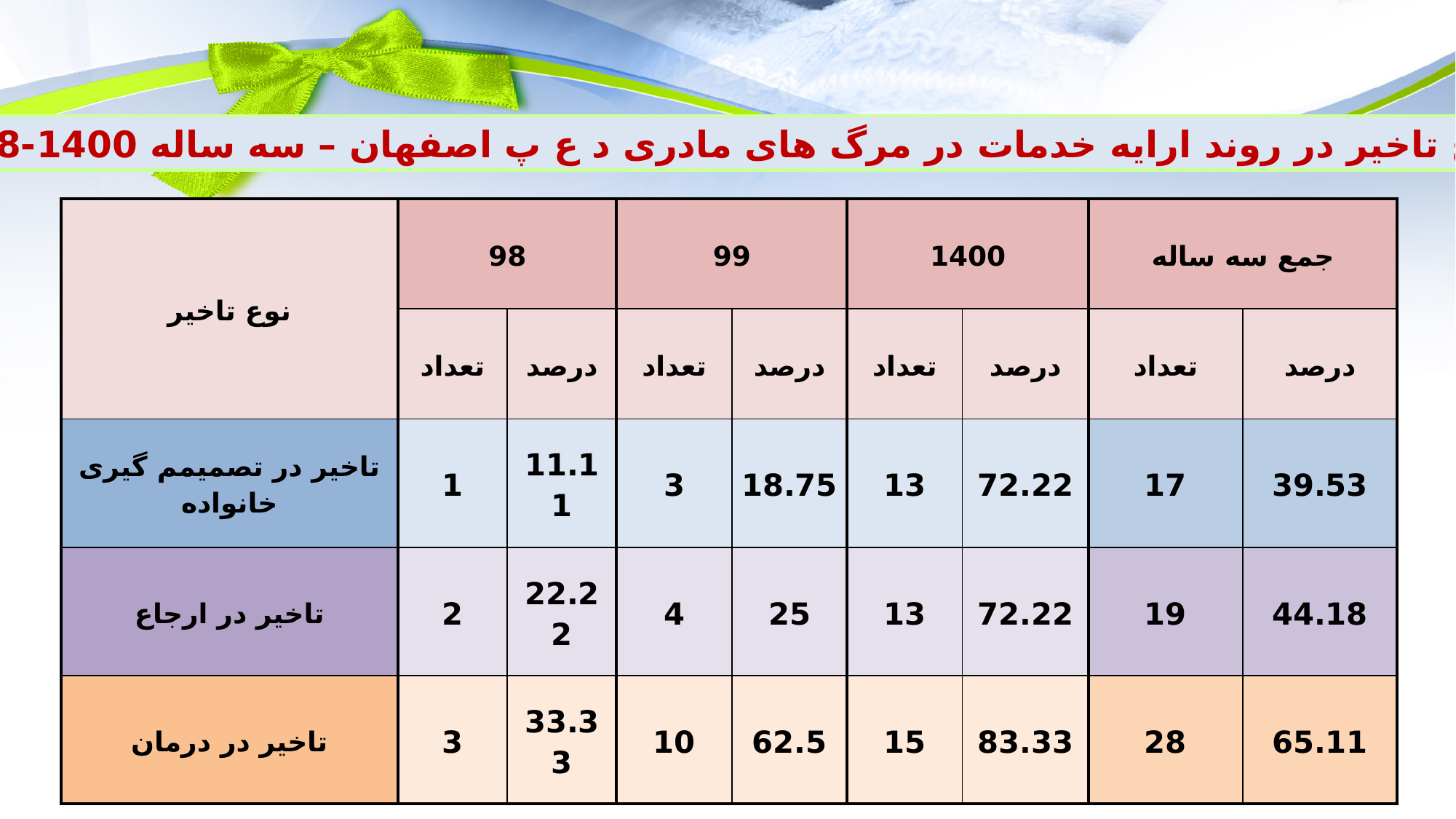

انواع تاخیر در روند ارایه خدمات در مرگ های مادری د ع پ اصفهان – سه ساله 1400-1398
| نوع تاخیر | 98 |  | 99 |  | 1400 |  | جمع سه ساله |  |
| --- | --- | --- | --- | --- | --- | --- | --- | --- |
|  | تعداد | درصد | تعداد | درصد | تعداد | درصد | تعداد | درصد |
| تاخیر در تصمیمم گیری خانواده | 1 | 11.11 | 3 | 18.75 | 13 | 72.22 | 17 | 39.53 |
| تاخیر در ارجاع | 2 | 22.22 | 4 | 25 | 13 | 72.22 | 19 | 44.18 |
| تاخیر در درمان | 3 | 33.33 | 10 | 62.5 | 15 | 83.33 | 28 | 65.11 |